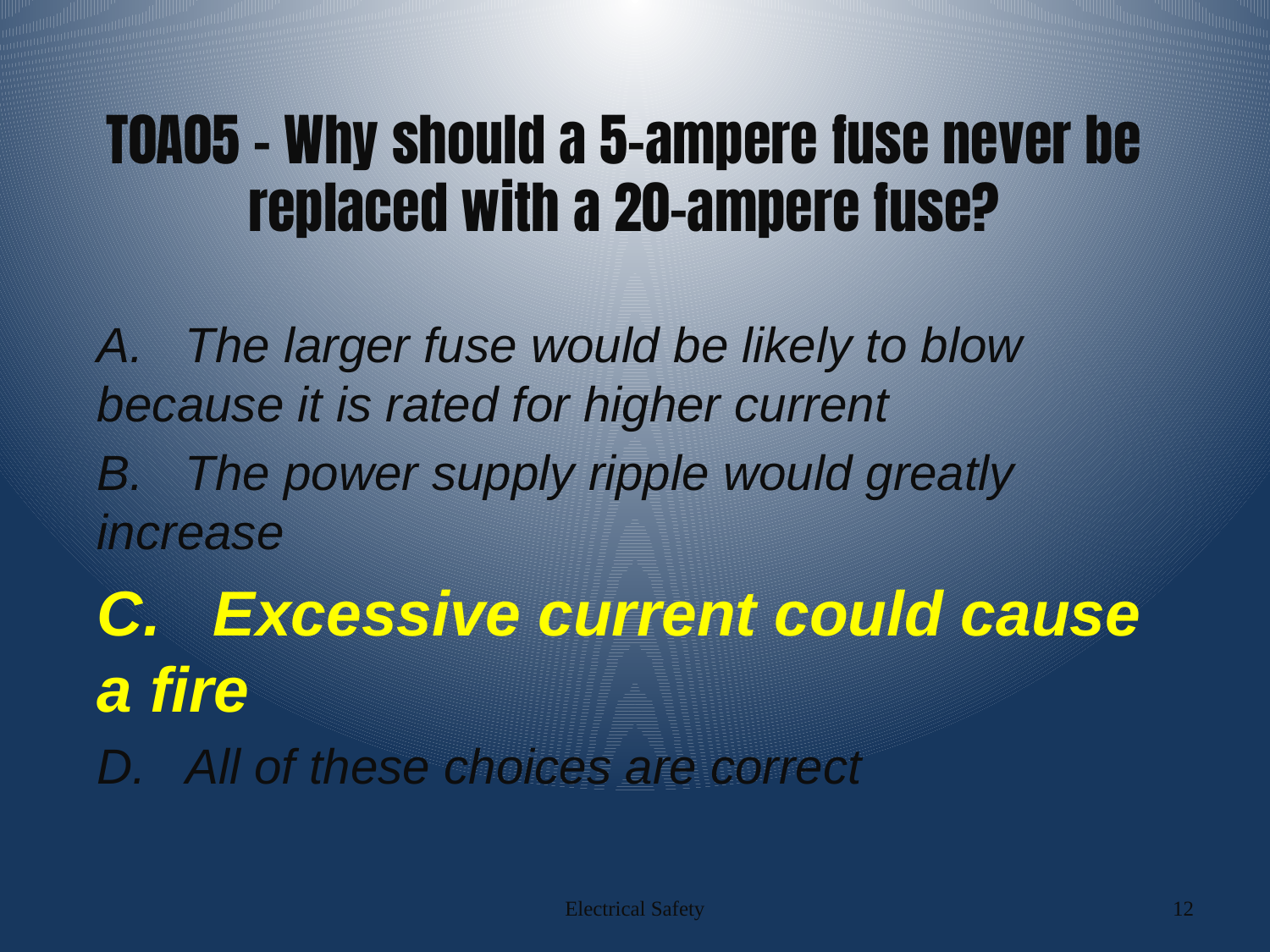

# T0A05 - Why should a 5-ampere fuse never be replaced with a 20-ampere fuse?
A.   The larger fuse would be likely to blow because it is rated for higher current
B.   The power supply ripple would greatly increase
C.   Excessive current could cause a fire
D.   All of these choices are correct
Electrical Safety
12